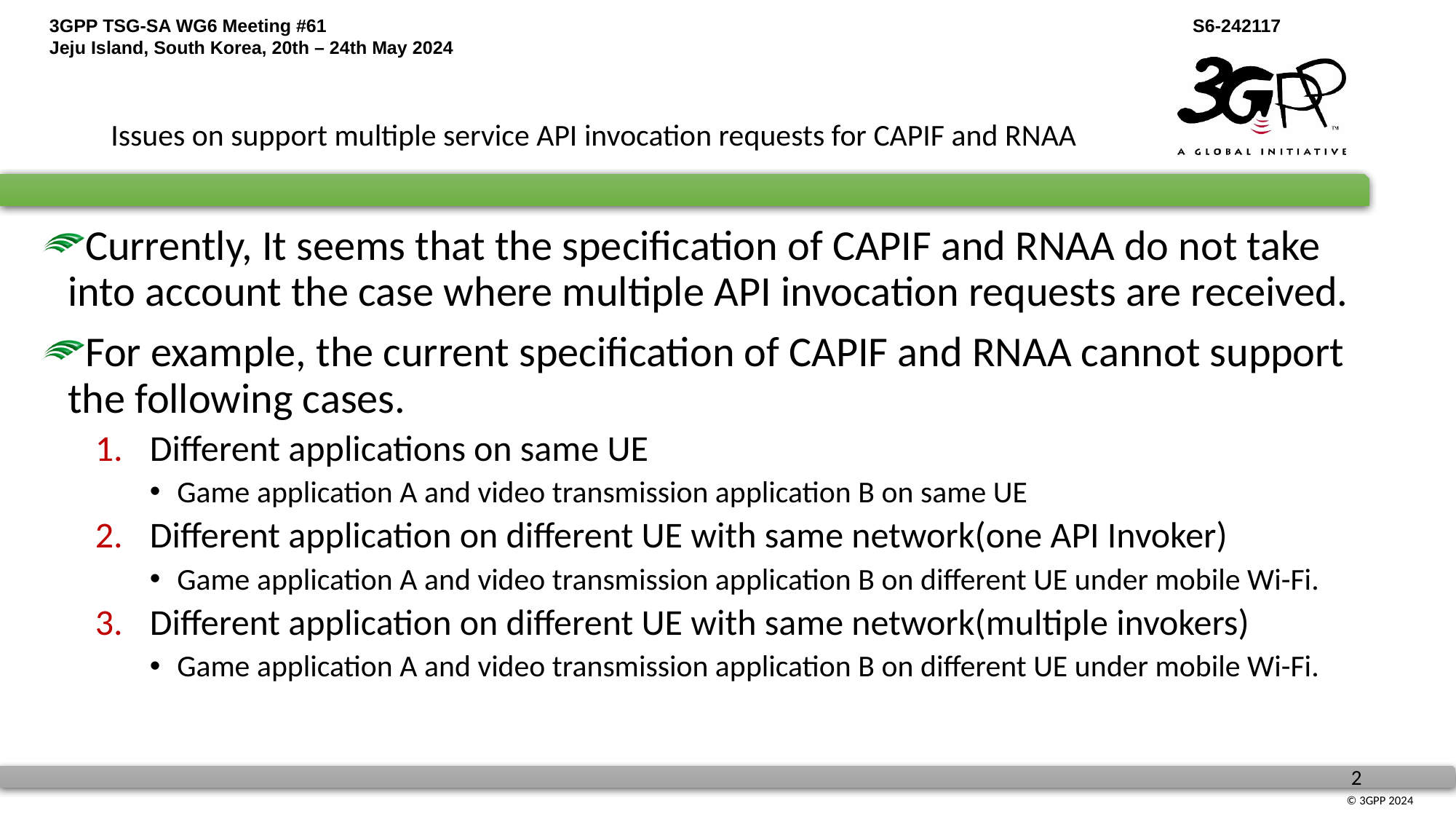

# Issues on support multiple service API invocation requests for CAPIF and RNAA
Currently, It seems that the specification of CAPIF and RNAA do not take into account the case where multiple API invocation requests are received.
For example, the current specification of CAPIF and RNAA cannot support the following cases.
Different applications on same UE
Game application A and video transmission application B on same UE
Different application on different UE with same network(one API Invoker)
Game application A and video transmission application B on different UE under mobile Wi-Fi.
Different application on different UE with same network(multiple invokers)
Game application A and video transmission application B on different UE under mobile Wi-Fi.